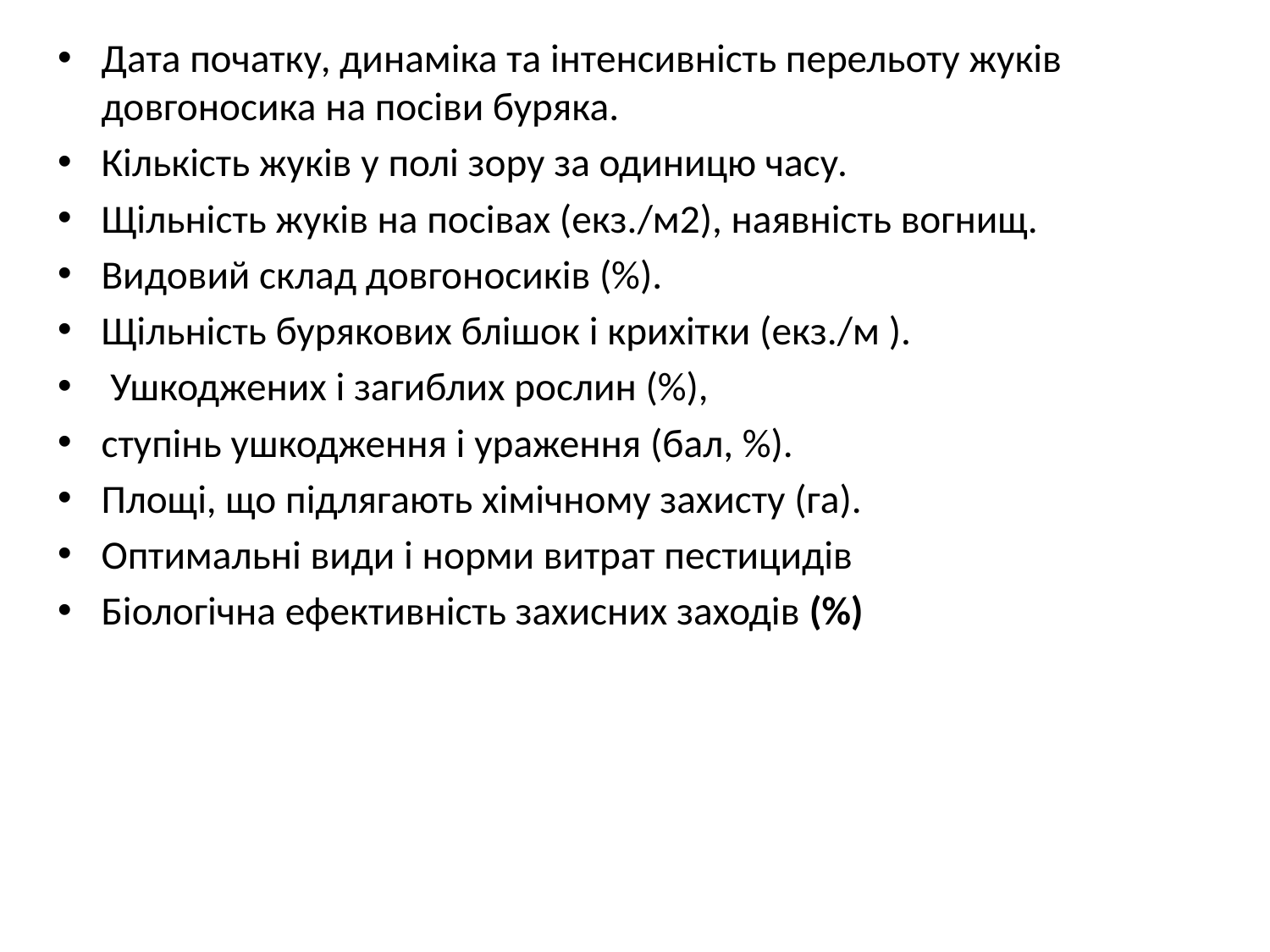

Дата початку, динаміка та інтенсивність перельоту жуків довгоносика на посіви буряка.
Кількість жуків у полі зору за одиницю часу.
Щільність жуків на посівах (екз./м2), наявність вогнищ.
Видовий склад довгоносиків (%).
Щільність бурякових блішок і крихітки (екз./м ).
 Ушкоджених і загиблих рослин (%),
ступінь ушкодження і ураження (бал, %).
Площі, що підлягають хімічному захисту (га).
Оптимальні види і норми витрат пестицидів
Біологічна ефективність захисних заходів (%)